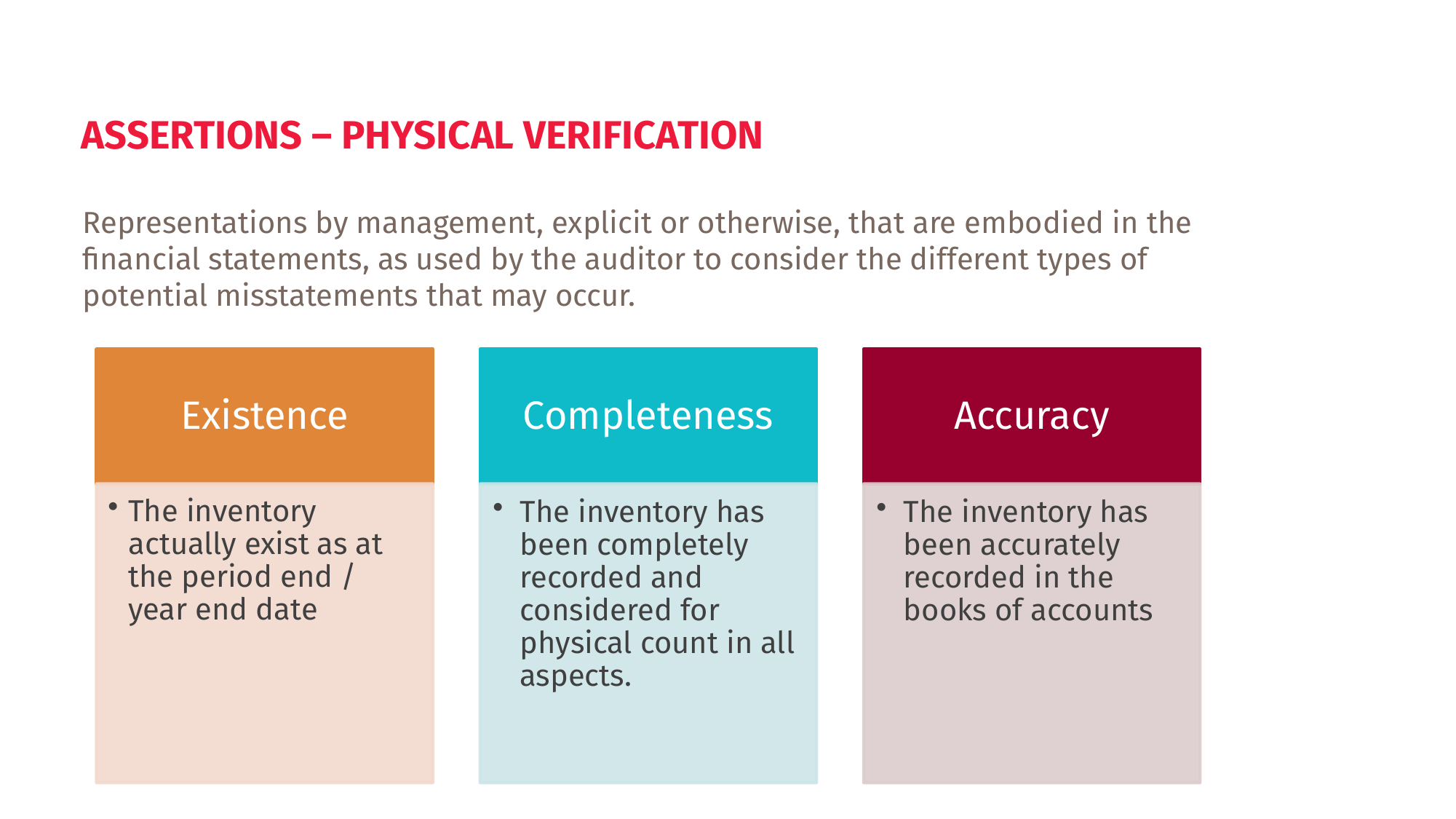

# ASSERTIONS – PHYSICAL VERIFICATION
Representations by management, explicit or otherwise, that are embodied in the financial statements, as used by the auditor to consider the different types of potential misstatements that may occur.
Existence
The inventory actually exist as at the period end / year end date
Completeness
The inventory has been completely recorded and considered for physical count in all aspects.
Accuracy
The inventory has been accurately recorded in the books of accounts